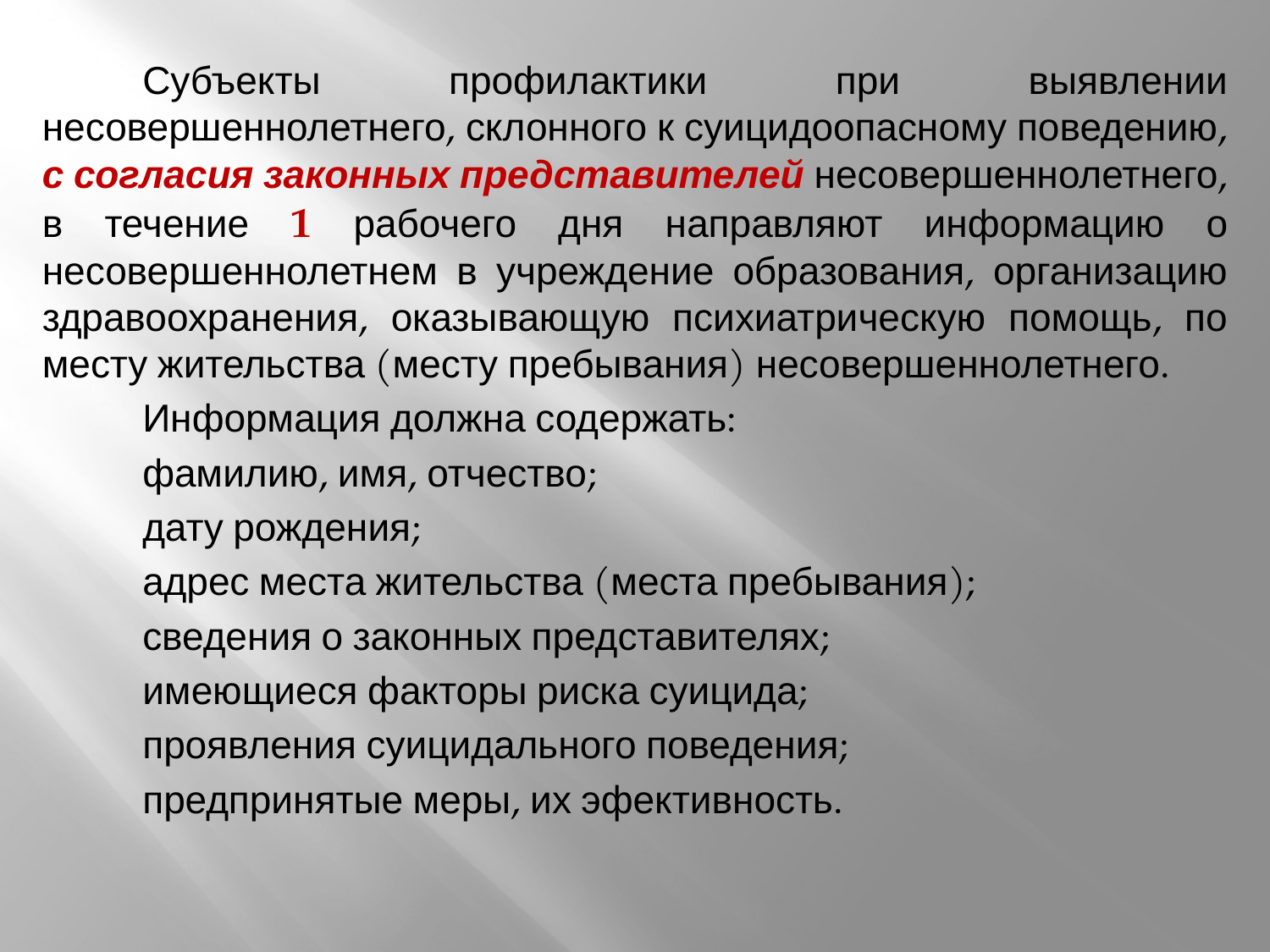

Субъекты профилактики при выявлении несовершеннолетнего, склонного к суицидоопасному поведению, с согласия законных представителей несовершеннолетнего, в течение 1 рабочего дня направляют информацию о несовершеннолетнем в учреждение образования, организацию здравоохранения, оказывающую психиатрическую помощь, по месту жительства (месту пребывания) несовершеннолетнего.
	Информация должна содержать:
	фамилию, имя, отчество;
	дату рождения;
	адрес места жительства (места пребывания);
	сведения о законных представителях;
	имеющиеся факторы риска суицида;
	проявления суицидального поведения;
	предпринятые меры, их эфективность.